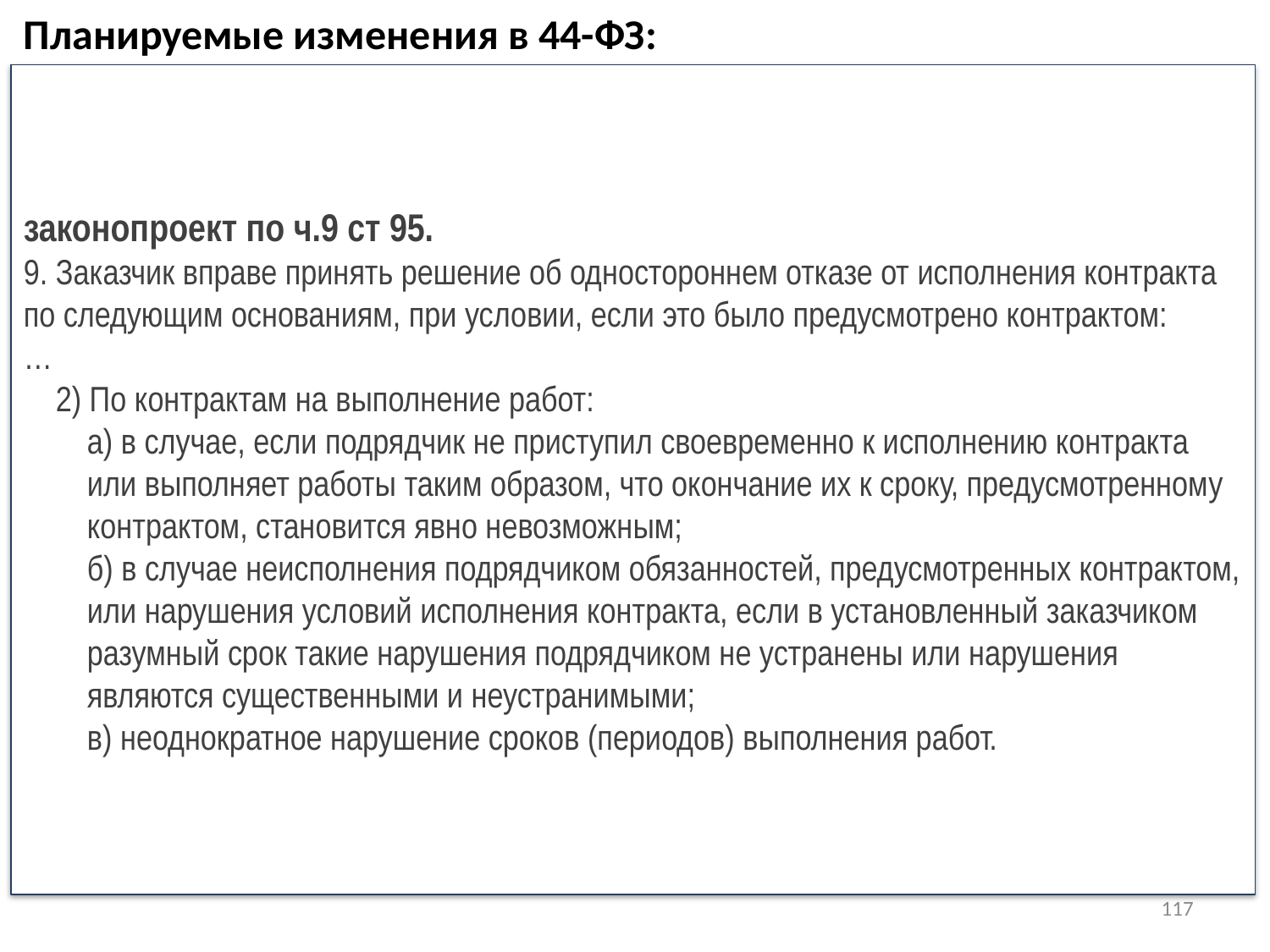

Планируемые изменения в 44-ФЗ:
законопроект по ч.9 ст 95.
9. Заказчик вправе принять решение об одностороннем отказе от исполнения контракта по следующим основаниям, при условии, если это было предусмотрено контрактом:
…
    2) По контрактам на выполнение работ:
а) в случае, если подрядчик не приступил своевременно к исполнению контракта или выполняет работы таким образом, что окончание их к сроку, предусмотренному контрактом, становится явно невозможным;
б) в случае неисполнения подрядчиком обязанностей, предусмотренных контрактом, или нарушения условий исполнения контракта, если в установленный заказчиком разумный срок такие нарушения подрядчиком не устранены или нарушения являются существенными и неустранимыми;
в) неоднократное нарушение сроков (периодов) выполнения работ.
117